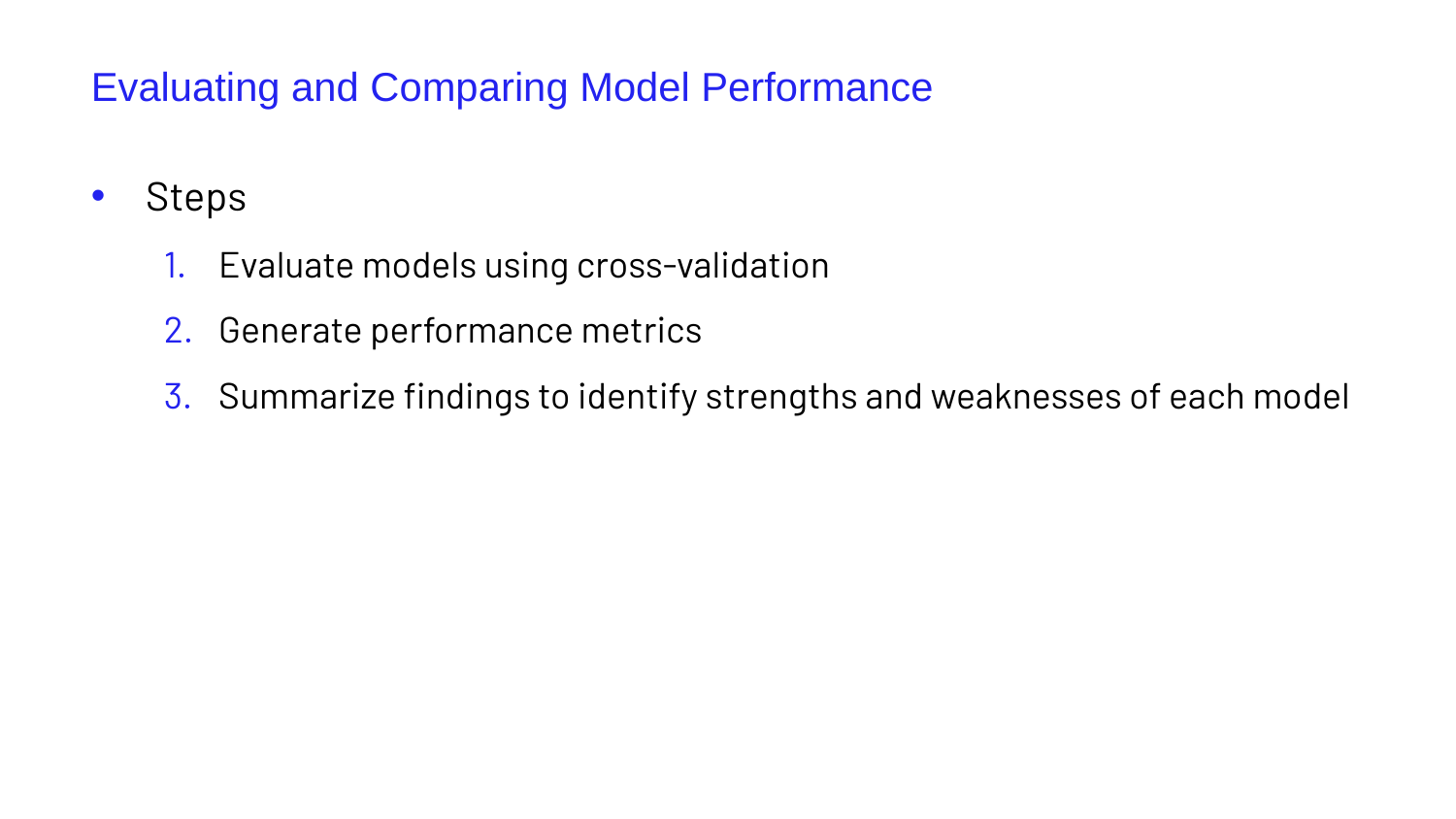

Evaluating and Comparing Model Performance
Steps
Evaluate models using cross-validation
Generate performance metrics
Summarize findings to identify strengths and weaknesses of each model